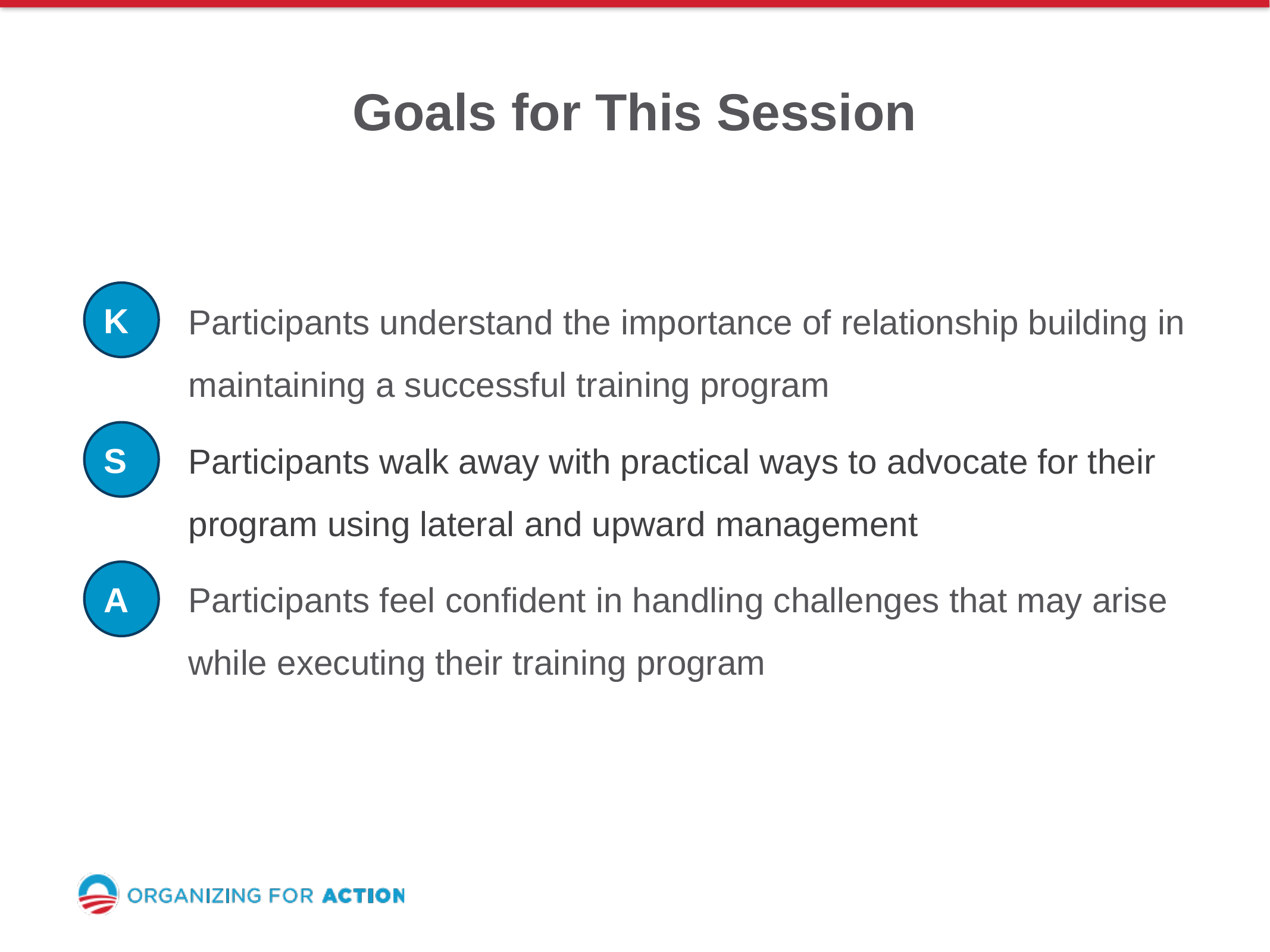

Goals for This Session
Participants understand the importance of relationship building in maintaining a successful training program
K
Participants walk away with practical ways to advocate for their program using lateral and upward management
S
Participants feel confident in handling challenges that may arise while executing their training program
A